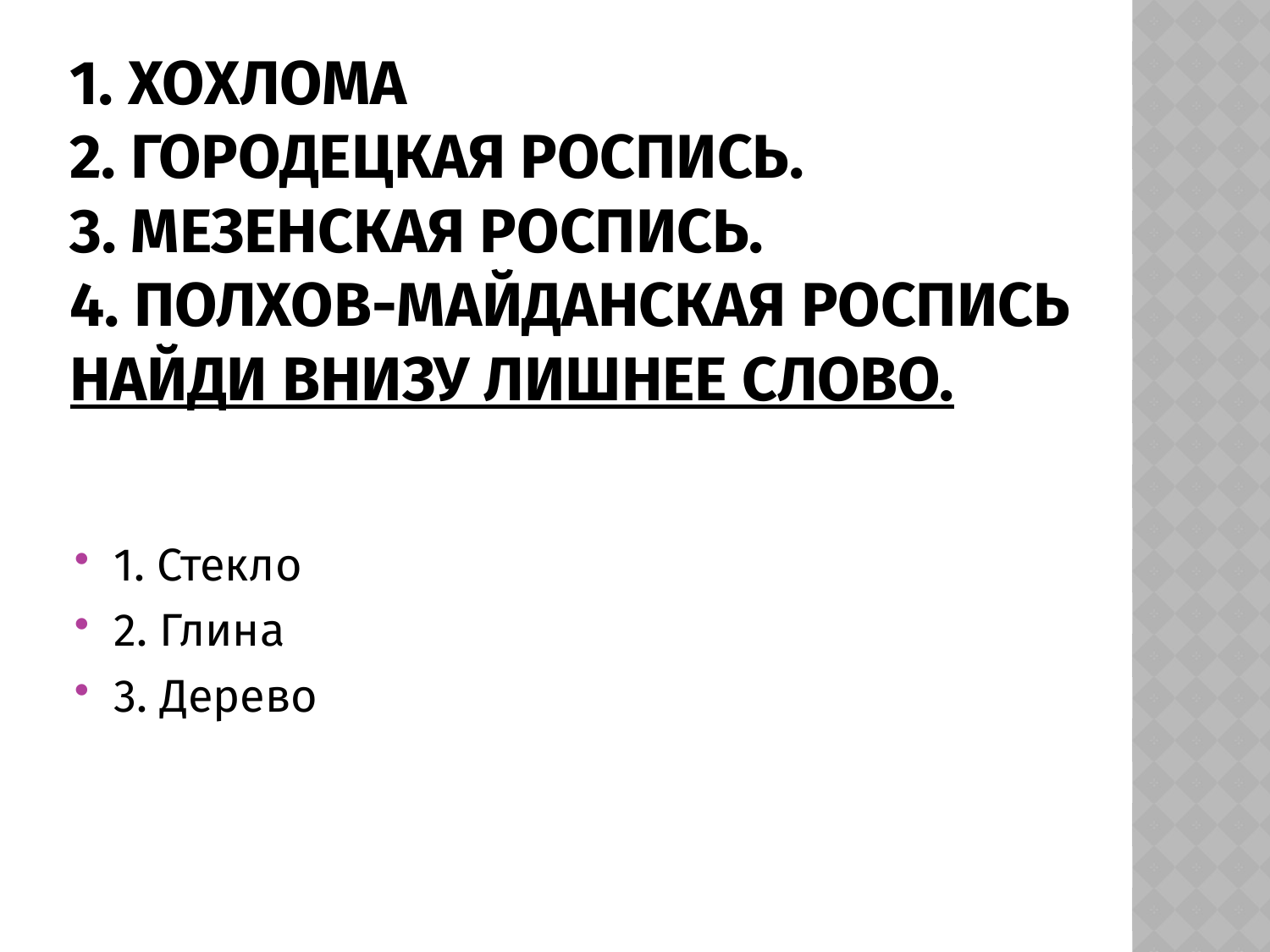

# 1. Хохлома 2. Городецкая роспись. 3. Мезенская роспись. 4. Полхов-майданская роспись Найди внизу лишнее слово.
1. Стекло
2. Глина
3. Дерево